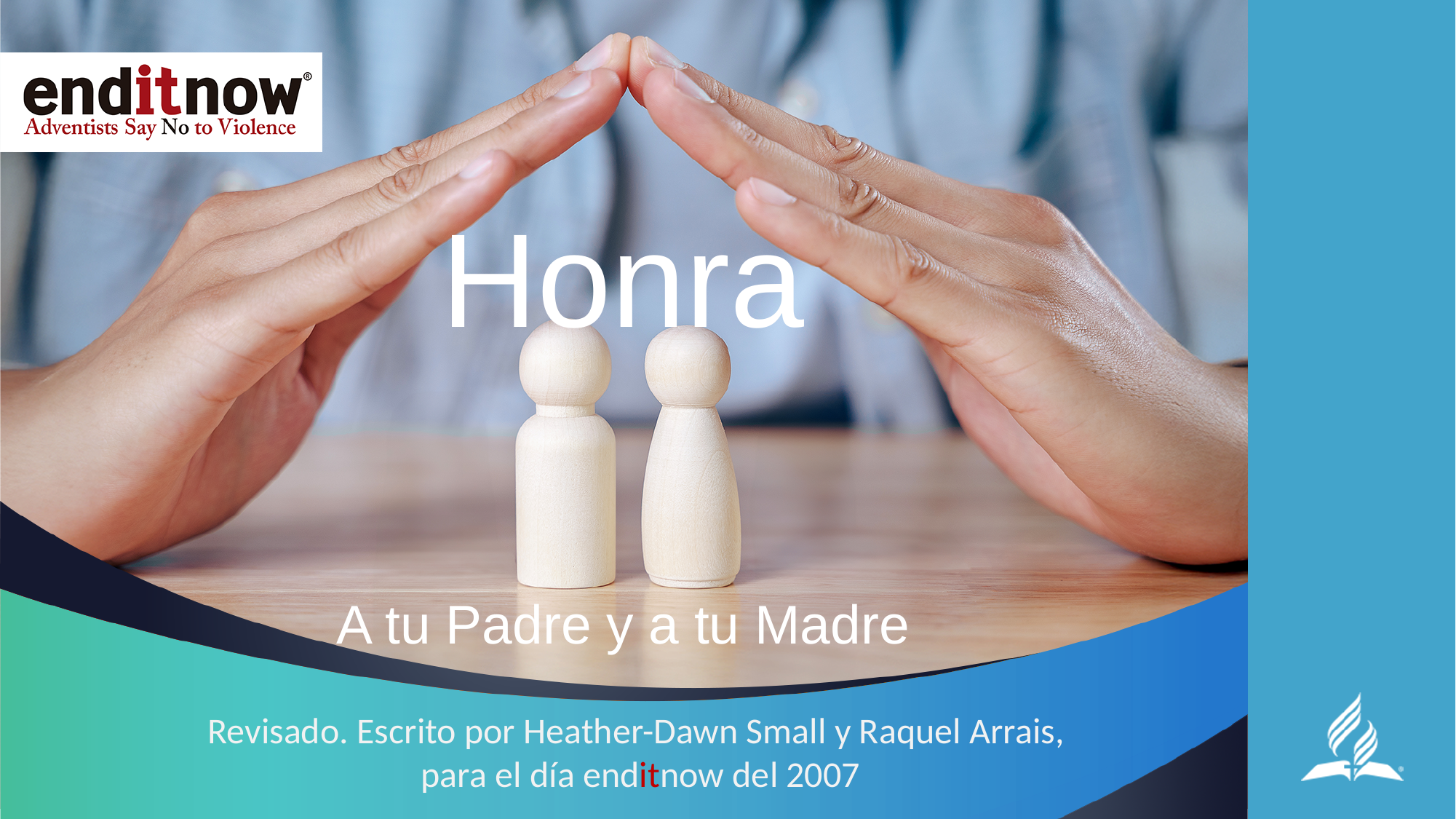

# Honra
A tu Padre y a tu Madre
Revisado. Escrito por Heather-Dawn Small y Raquel Arrais,
para el día enditnow del 2007